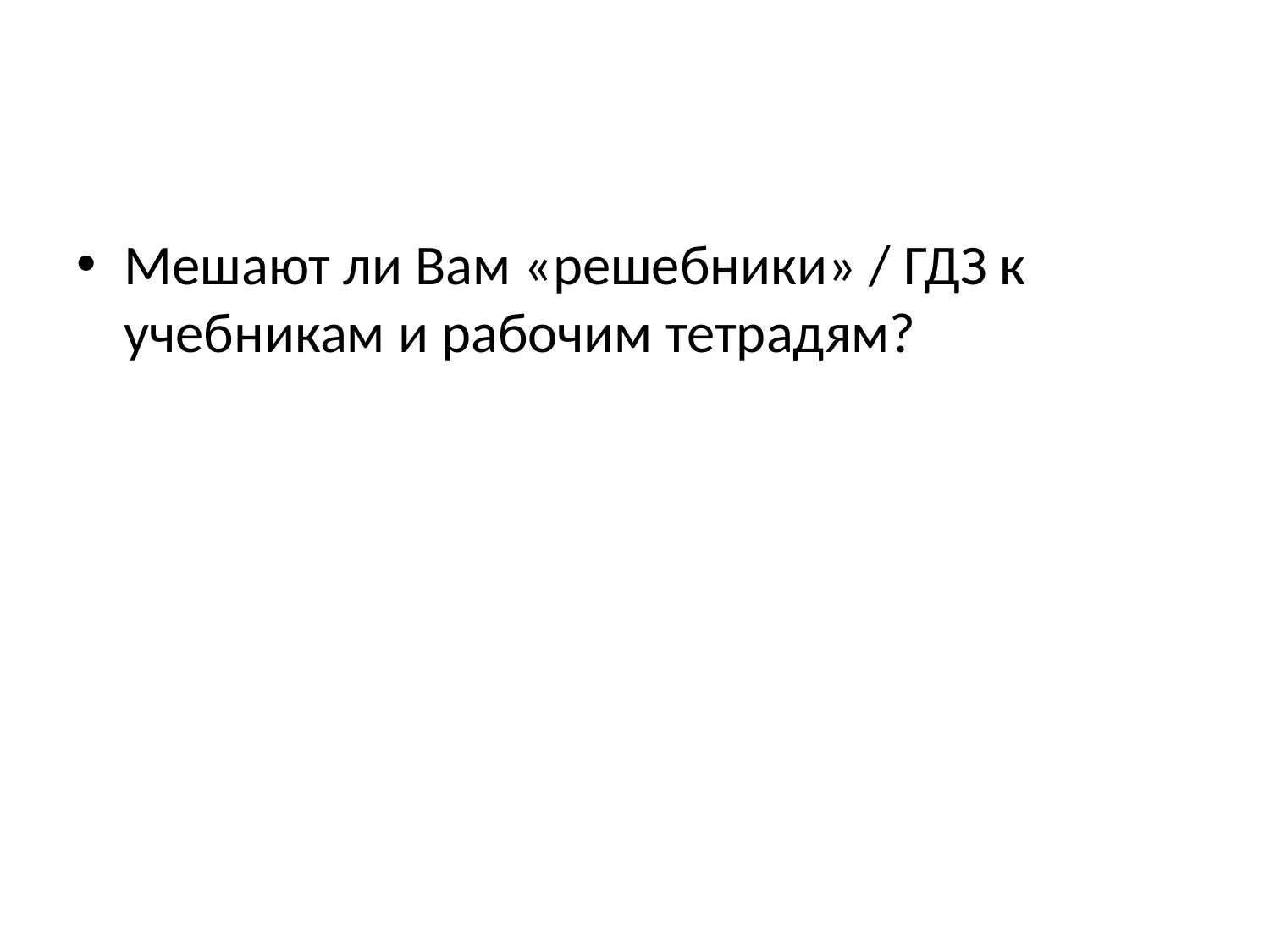

Мешают ли Вам «решебники» / ГДЗ к учебникам и рабочим тетрадям?